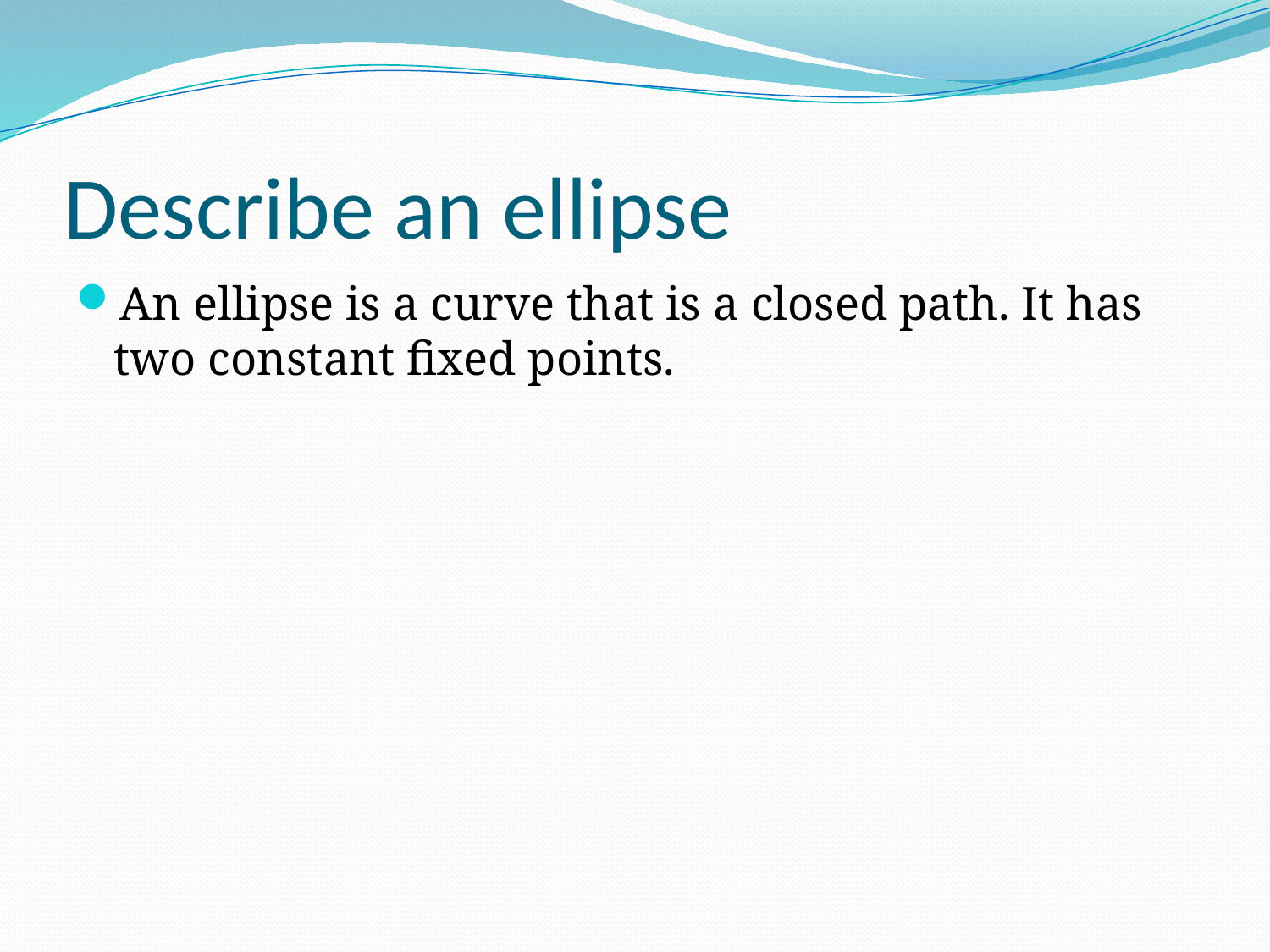

# Describe an ellipse
An ellipse is a curve that is a closed path. It has two constant fixed points.